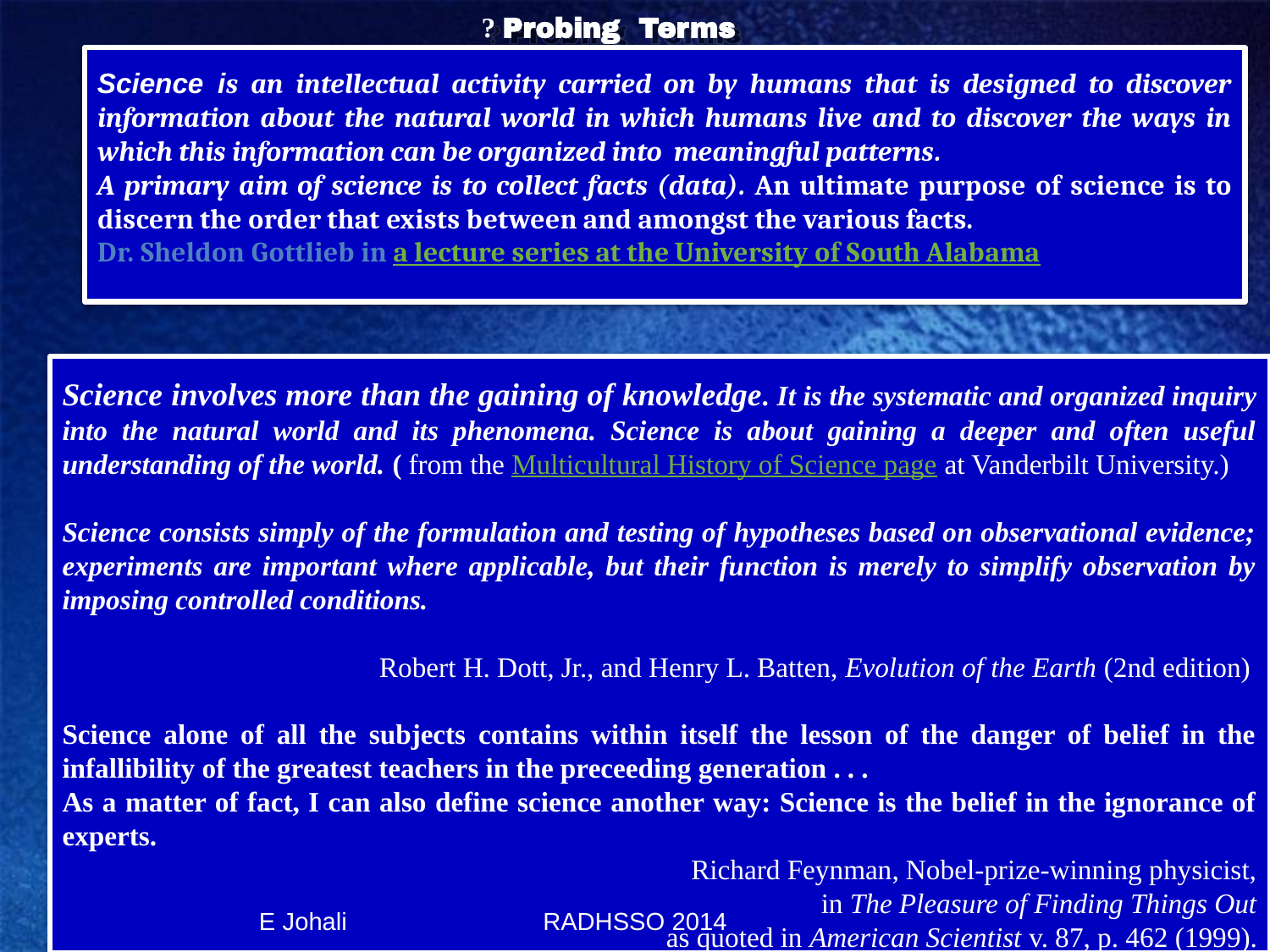

# Probing  Terms ?
Science is an intellectual activity carried on by humans that is designed to discover information about the natural world in which humans live and to discover the ways in which this information can be organized into  meaningful patterns.
A primary aim of science is to collect facts (data). An ultimate purpose of science is to discern the order that exists between and amongst the various facts.
Dr. Sheldon Gottlieb in a lecture series at the University of South Alabama

Science involves more than the gaining of knowledge. It is the systematic and organized inquiry into the natural world and its phenomena. Science is about gaining a deeper and often useful understanding of the world. ( from the Multicultural History of Science page at Vanderbilt University.)

Science consists simply of the formulation and testing of hypotheses based on observational evidence; experiments are important where applicable, but their function is merely to simplify observation by imposing controlled conditions.

Robert H. Dott, Jr., and Henry L. Batten, Evolution of the Earth (2nd edition)

Science alone of all the subjects contains within itself the lesson of the danger of belief in the infallibility of the greatest teachers in the preceeding generation . . .
As a matter of fact, I can also define science another way: Science is the belief in the ignorance of experts.
Richard Feynman, Nobel-prize-winning physicist,
in The Pleasure of Finding Things Out
as quoted in American Scientist v. 87, p. 462 (1999).
E Johali
RADHSSO 2014
19